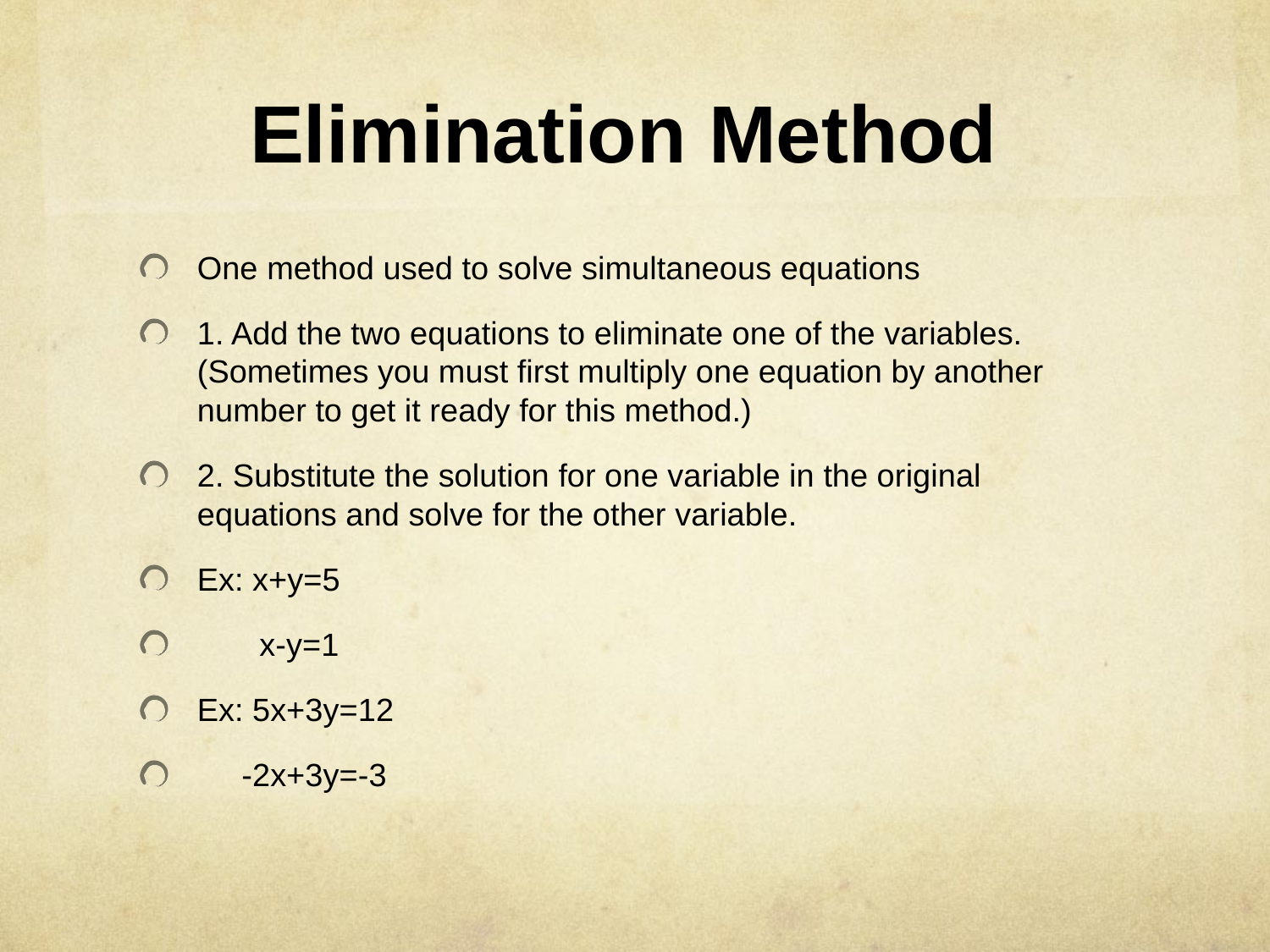

# Elimination Method
One method used to solve simultaneous equations
1. Add the two equations to eliminate one of the variables. (Sometimes you must first multiply one equation by another number to get it ready for this method.)
2. Substitute the solution for one variable in the original equations and solve for the other variable.
Ex: x+y=5
       x-y=1
Ex: 5x+3y=12
     -2x+3y=-3